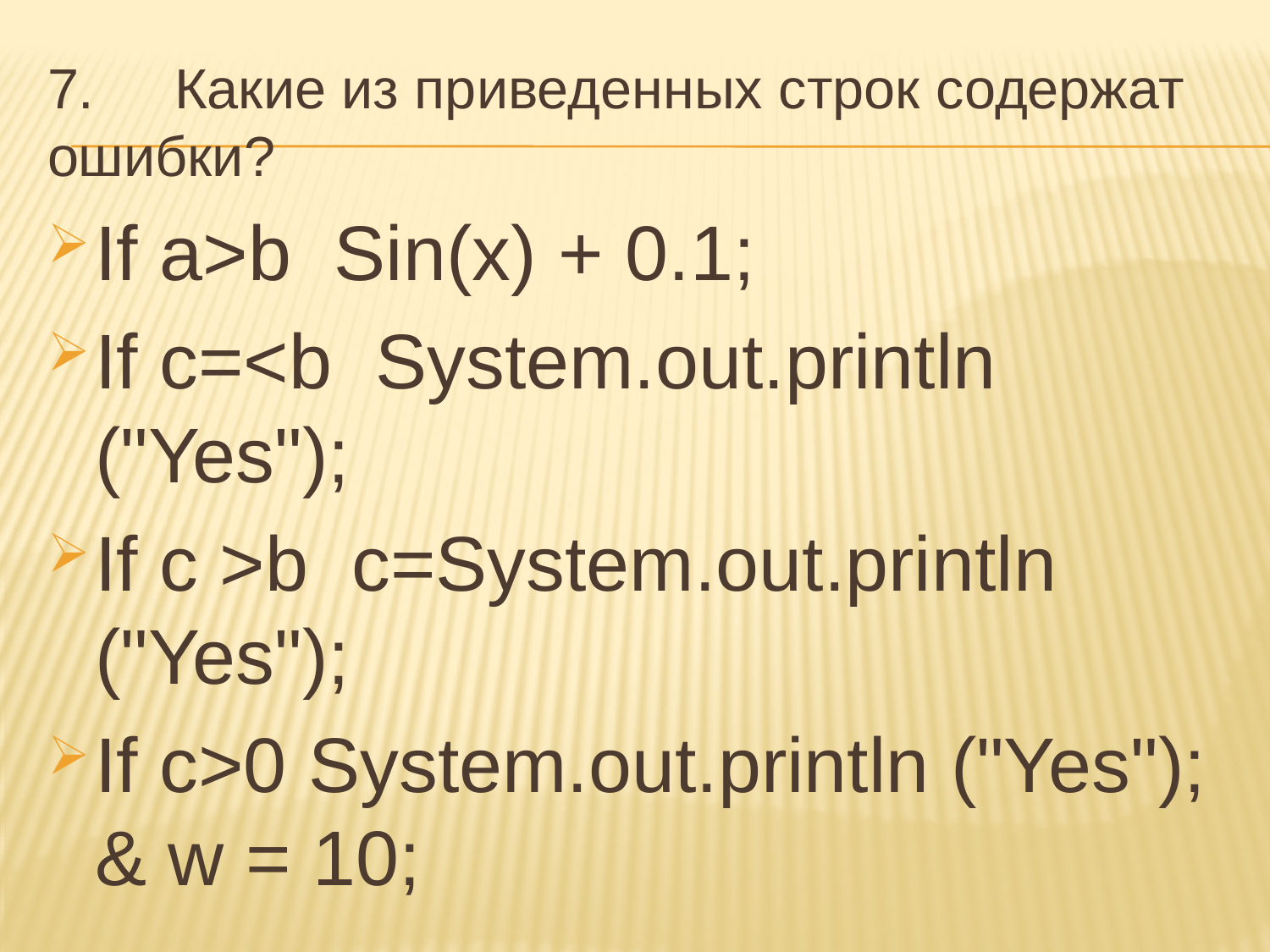

7.	Какие из приведенных строк содержат ошибки?
If a>b  Sin(x) + 0.1;
If c=<b  System.out.println ("Yes");
If c >b  c=System.out.println ("Yes");
If c>0 System.out.println ("Yes"); & w = 10;